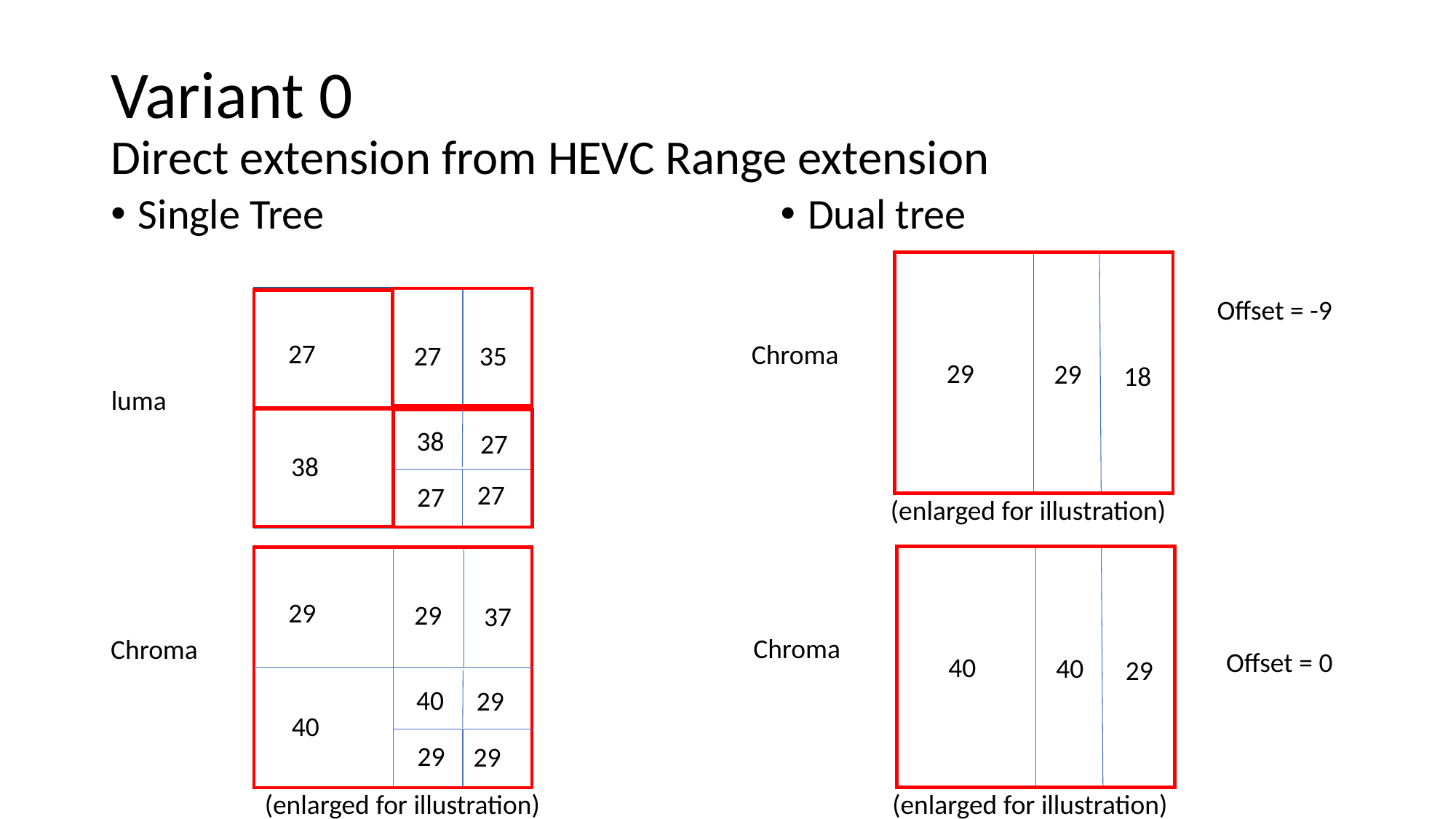

# Variant 0 Direct extension from HEVC Range extension
Single Tree
Dual tree

29
29
18

Offset = -9

27
Chroma
27
35
luma

38
27
38

(enlarged for illustration)
27
27

40
40
29

29
29
37
Chroma
Chroma
Offset = 0
40
29
40
29
29

(enlarged for illustration)

(enlarged for illustration)